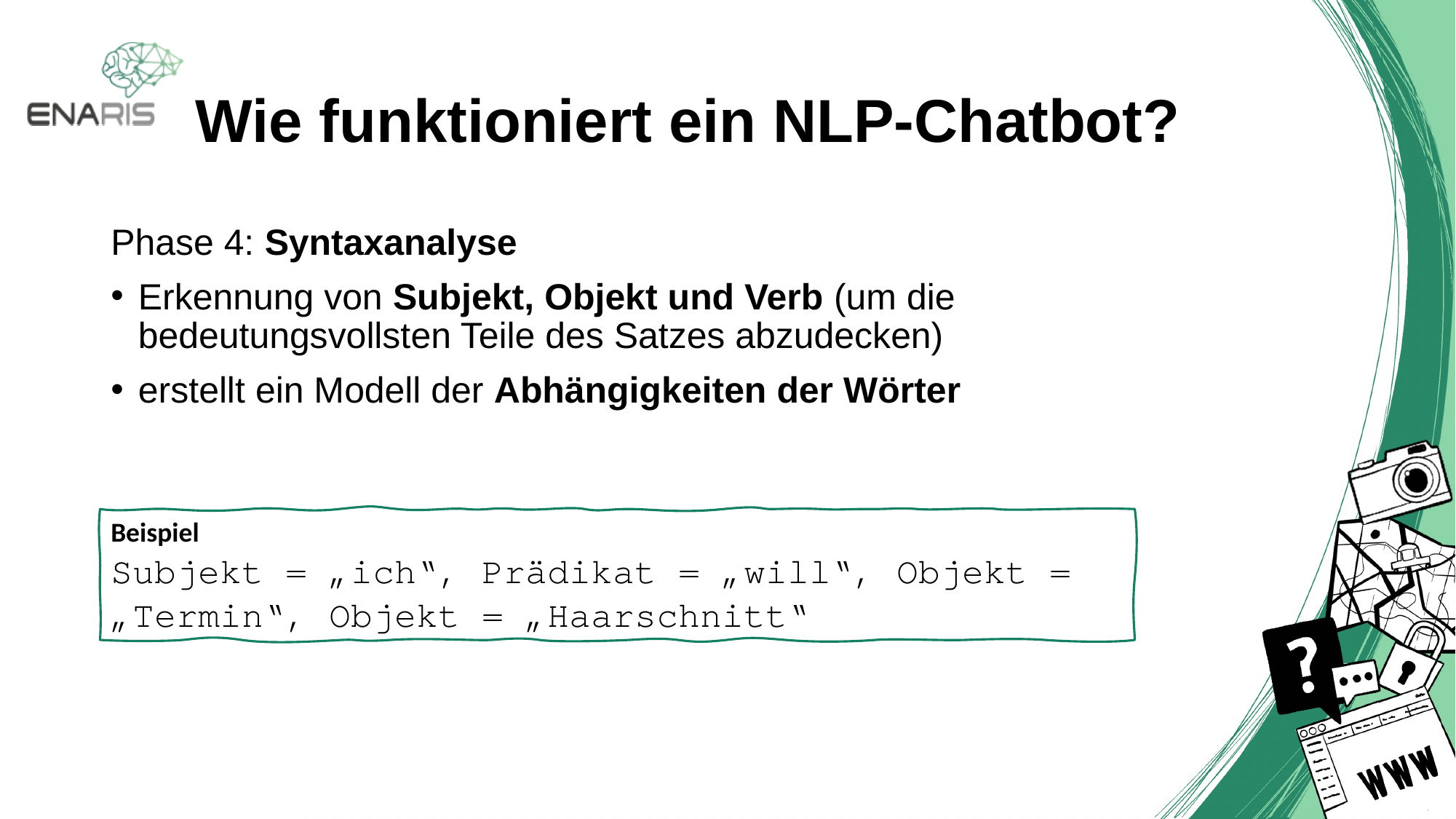

# Wie funktioniert ein NLP-Chatbot?
Phase 4: Syntaxanalyse
Erkennung von Subjekt, Objekt und Verb (um die bedeutungsvollsten Teile des Satzes abzudecken)
erstellt ein Modell der Abhängigkeiten der Wörter
Beispiel
Subjekt = „ich“, Prädikat = „will“, Objekt = „Termin“, Objekt = „Haarschnitt“